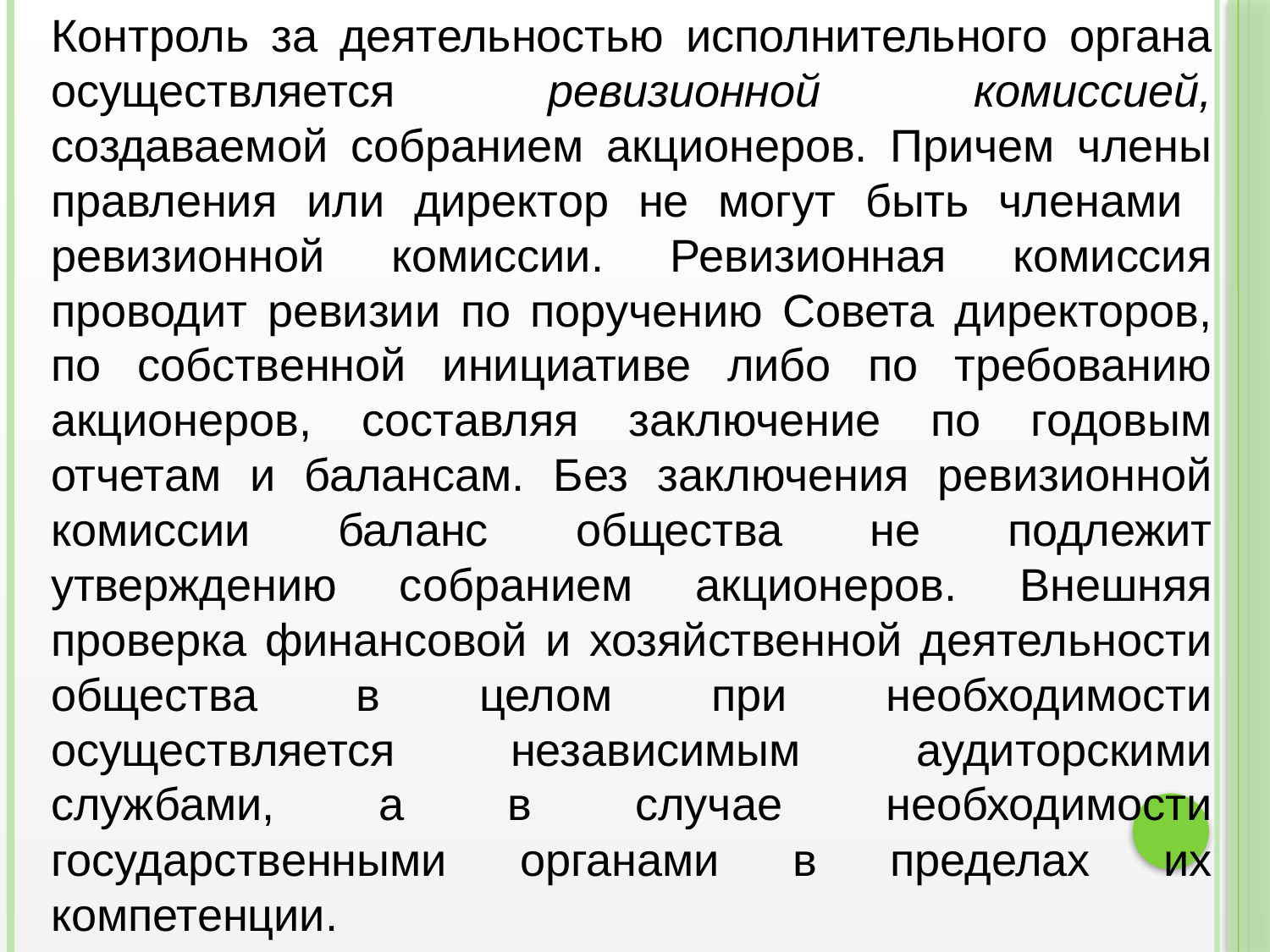

Контроль за деятельностью исполнительного органа осуществляется ревизионной комиссией, создаваемой собранием акционеров. Причем члены правления или директор не могут быть членами  ревизионной комиссии. Ревизионная комиссия проводит ревизии по поручению Совета директоров, по собственной инициативе либо по требованию акционеров, составляя заключение по годовым отчетам и балансам. Без заключения ревизионной комиссии баланс общества не подлежит утверждению собранием акционеров. Внешняя проверка финансовой и хозяйственной деятельности общества в целом при необходимости осуществляется независимым аудиторскими службами, а в случае необходимости государственными органами в пределах их компетенции.